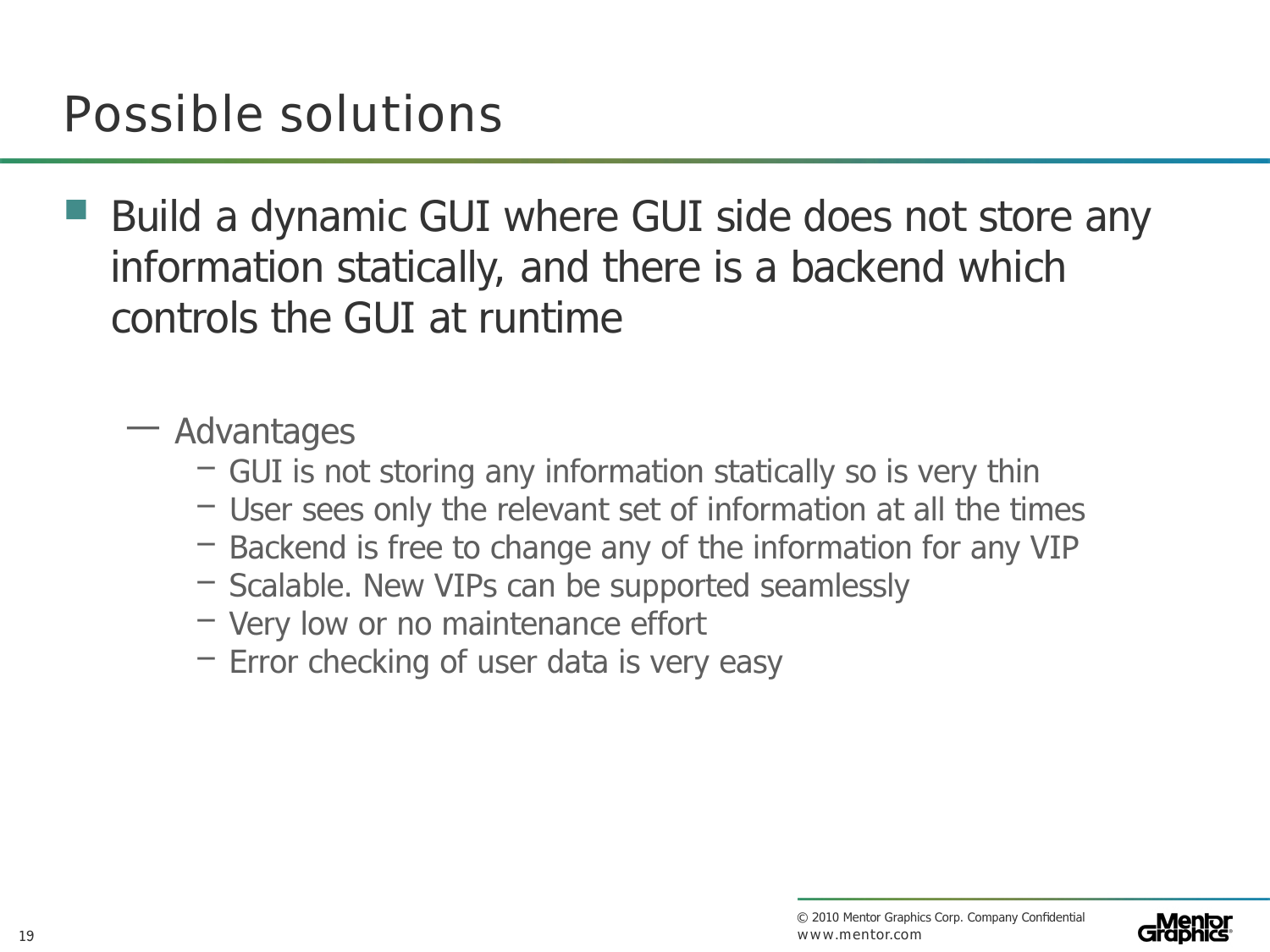

# Possible solutions
Build a dynamic GUI where GUI side does not store any information statically, and there is a backend which controls the GUI at runtime

Advantages
GUI is not storing any information statically so is very thin
User sees only the relevant set of information at all the times
Backend is free to change any of the information for any VIP
Scalable. New VIPs can be supported seamlessly
Very low or no maintenance effort
Error checking of user data is very easy

19